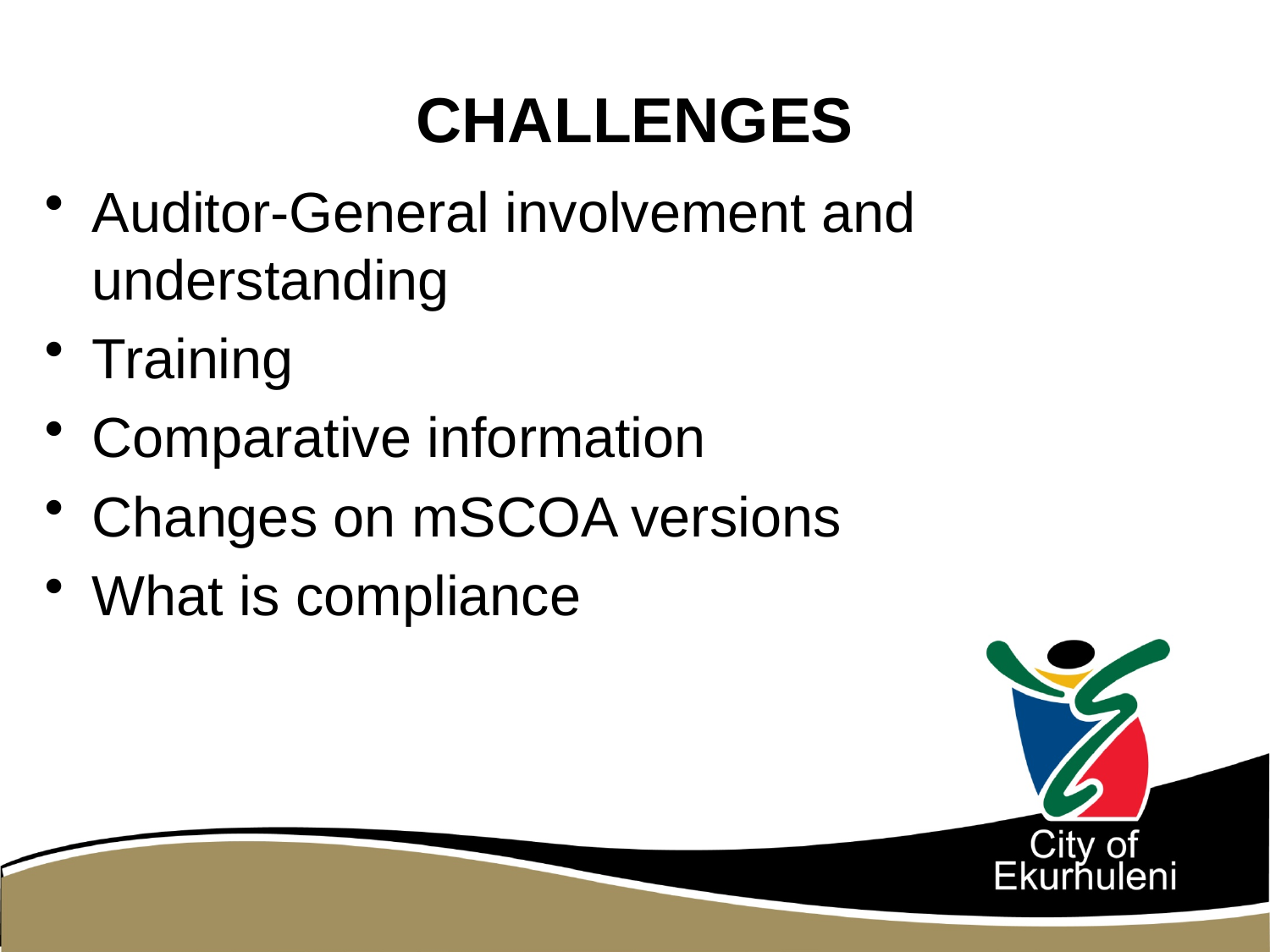

# CHALLENGES
Auditor-General involvement and understanding
Training
Comparative information
Changes on mSCOA versions
What is compliance